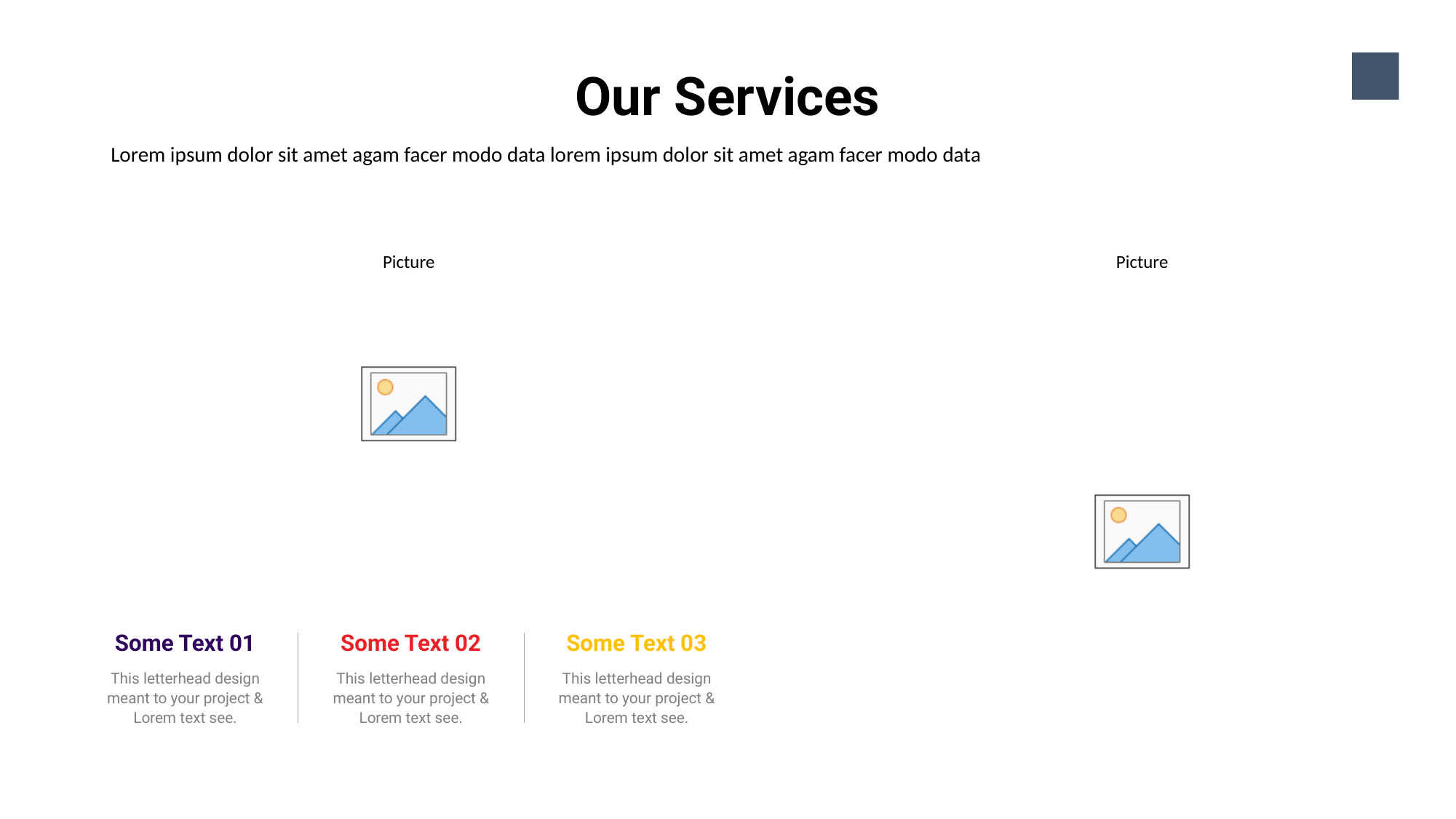

Our Services
8
Lorem ipsum dolor sit amet agam facer modo data lorem ipsum dolor sit amet agam facer modo data

Some Text 01
Some Text 02
Some Text 03
This letterhead design meant to your project &
Lorem text see.
This letterhead design meant to your project &
Lorem text see.
This letterhead design meant to your project &
Lorem text see.